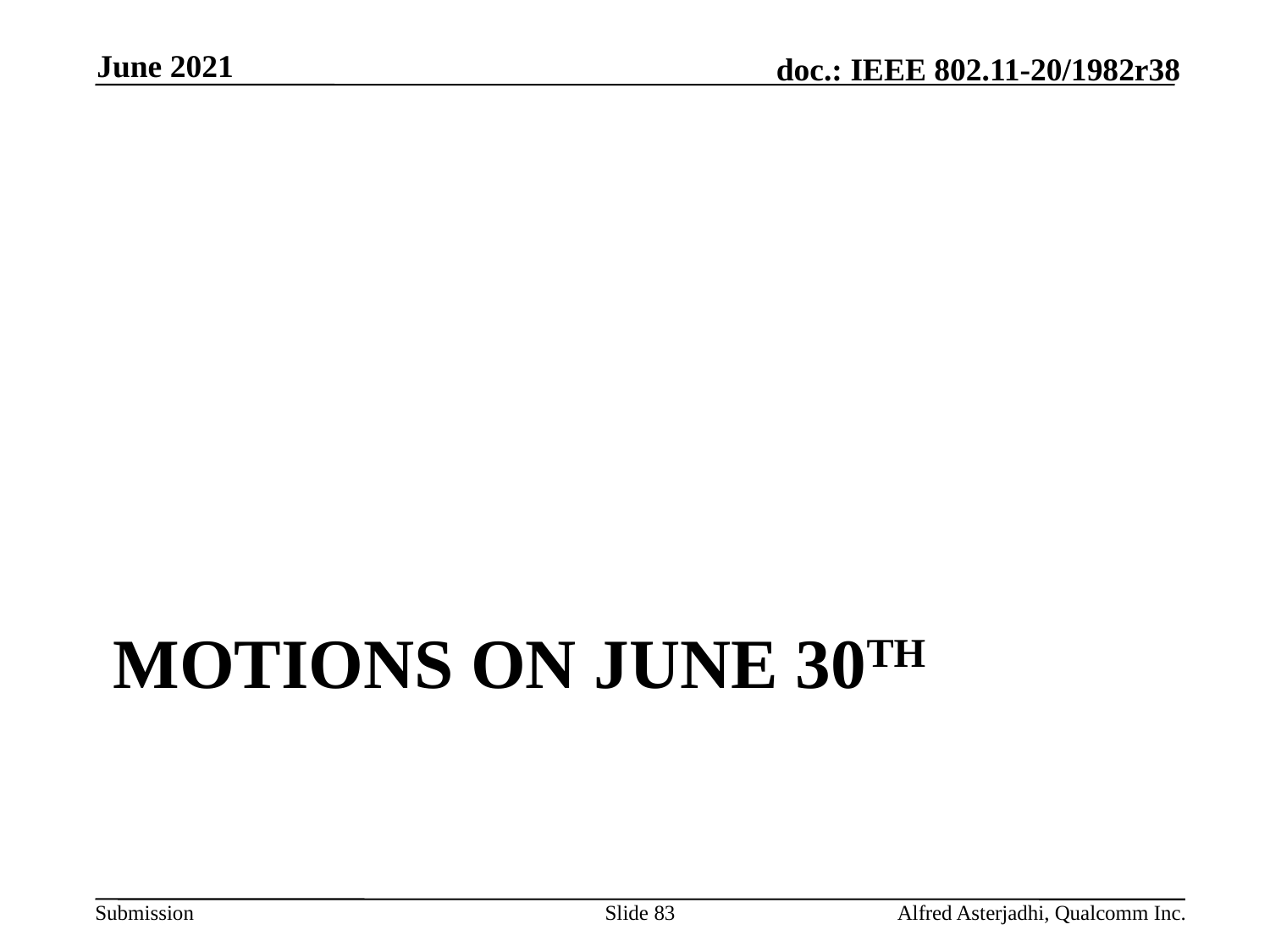

June 2021

# Motions on June 30th
Slide 83
Alfred Asterjadhi, Qualcomm Inc.